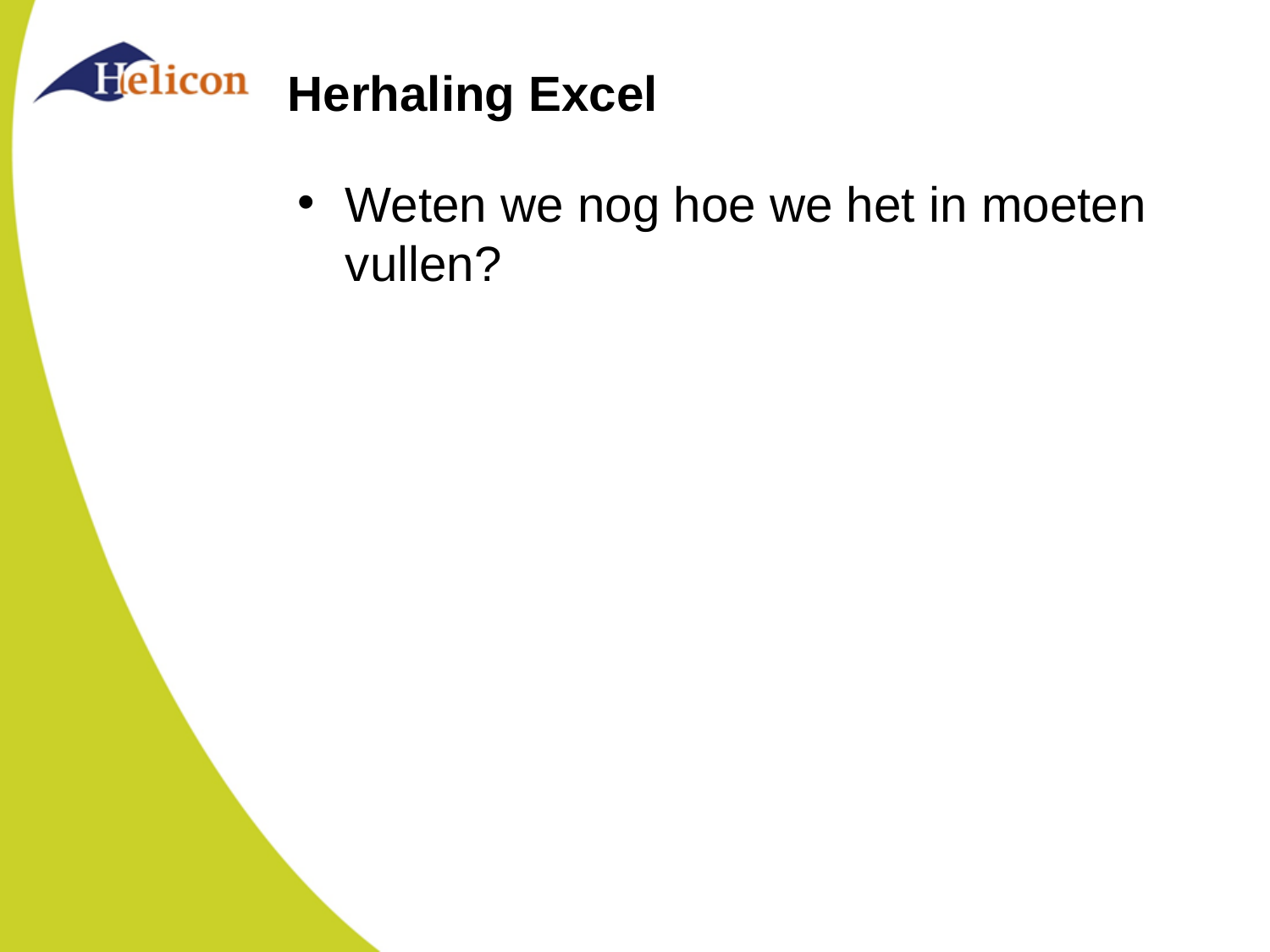

# Herhaling Excel
Weten we nog hoe we het in moeten vullen?